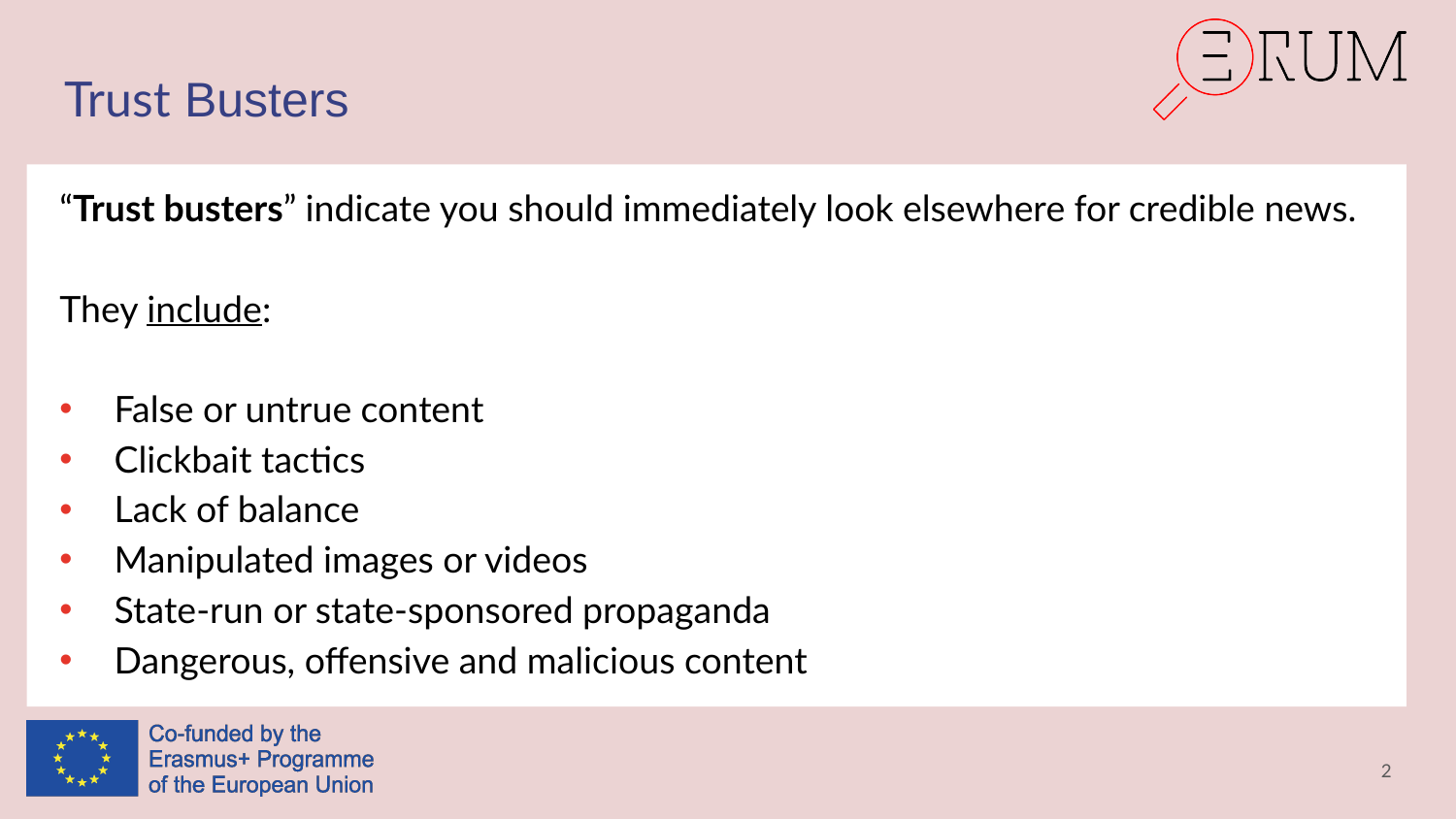

# Trust Busters
“Trust busters” indicate you should immediately look elsewhere for credible news.

They include:

False or untrue content
Clickbait tactics
Lack of balance
Manipulated images or videos
State-run or state-sponsored propaganda
Dangerous, offensive and malicious content

2